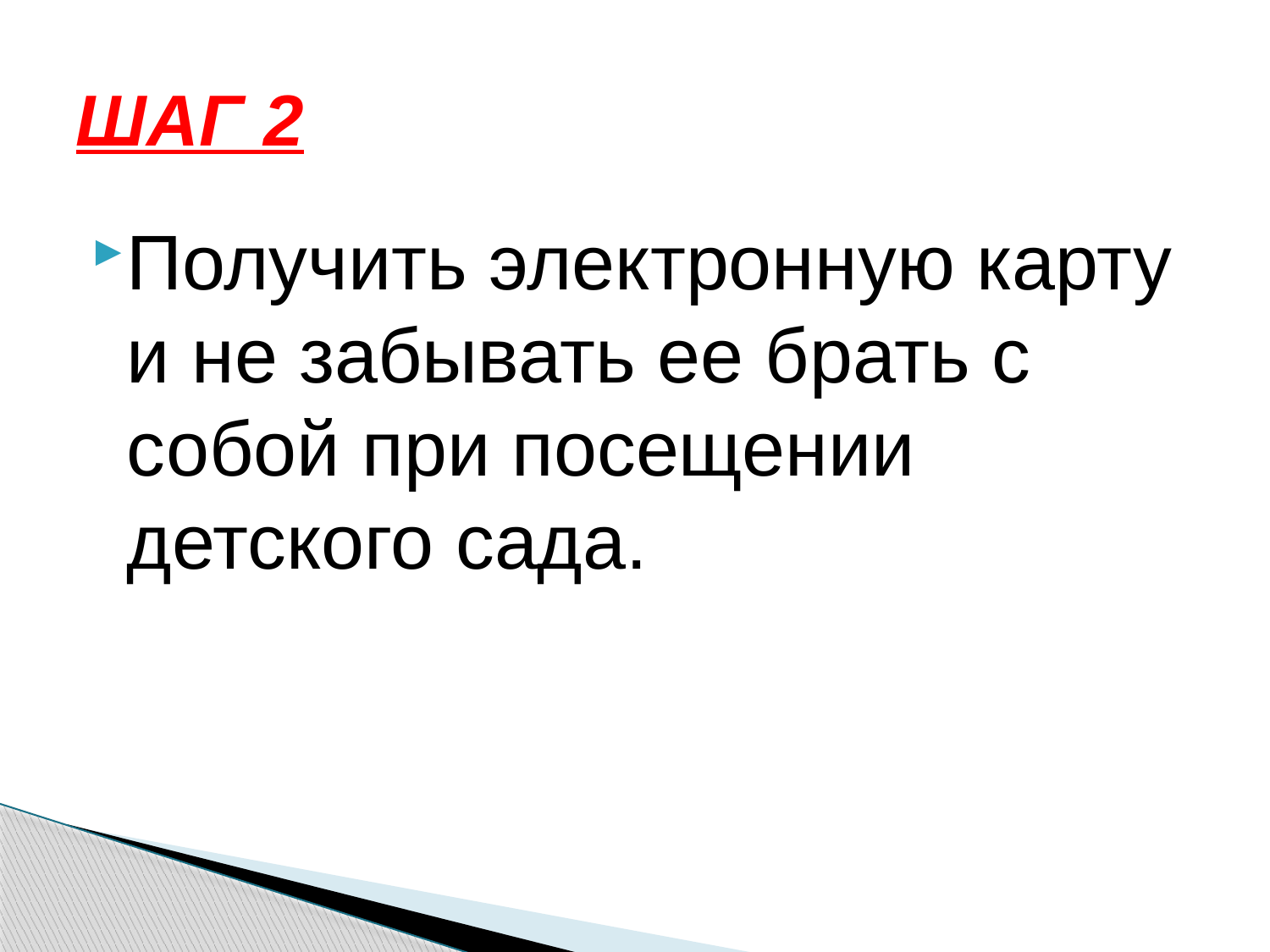

# ШАГ 2
Получить электронную карту и не забывать ее брать с собой при посещении детского сада.